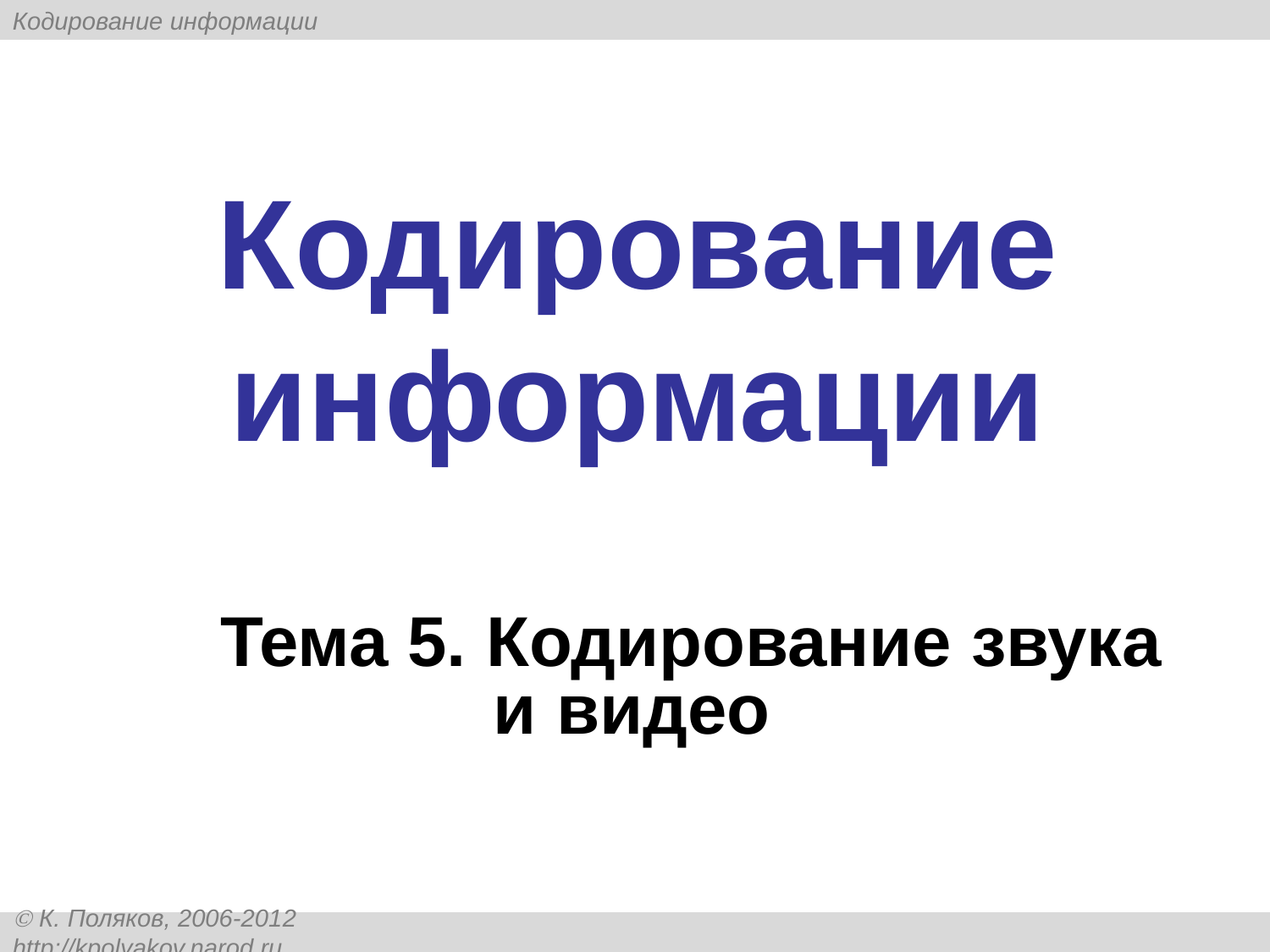

# Кодирование информации
Тема 5. Кодирование звука
и видео